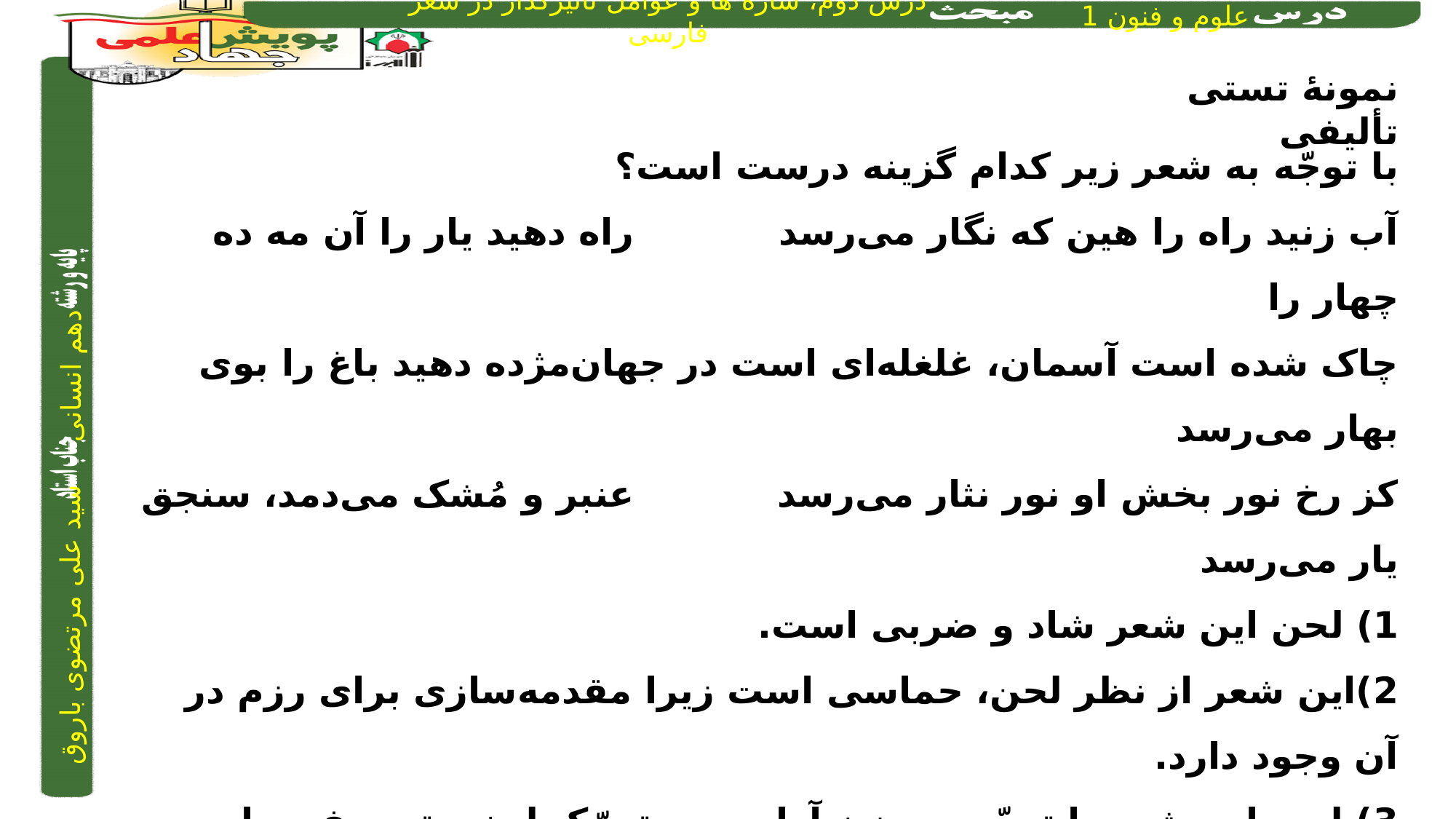

نمونۀ تستی تألیفی
با‌ توجّه به شعر زیر کدام گزینه درست است؟
آب زنید راه را هین که نگار می‌رسد			راه دهید یار را آن مه ده چهار را
چاک شده است آسمان، غلغله‌ای است در جهان	مژده دهید باغ را بوی بهار می‌رسد
کز رخ نور بخش او نور نثار می‌رسد			عنبر و مُشک می‌دمد، سنجق یار می‌رسد
1) لحن این شعر شاد و ضربی است.
2)این شعر از نظر لحن، حماسی است زیرا مقدمه‌سازی برای رزم در آن وجود دارد.
3) لحن این شعر با‌ توجّه به وزن آرام و بی‌تحرّک لحنی توصیفی دارد.
4) این شعر از نظر آوا و تلفظ در سطح پایینی قرار دارد زیرا واژگان قدیمی‌اند

پاسخ: 1